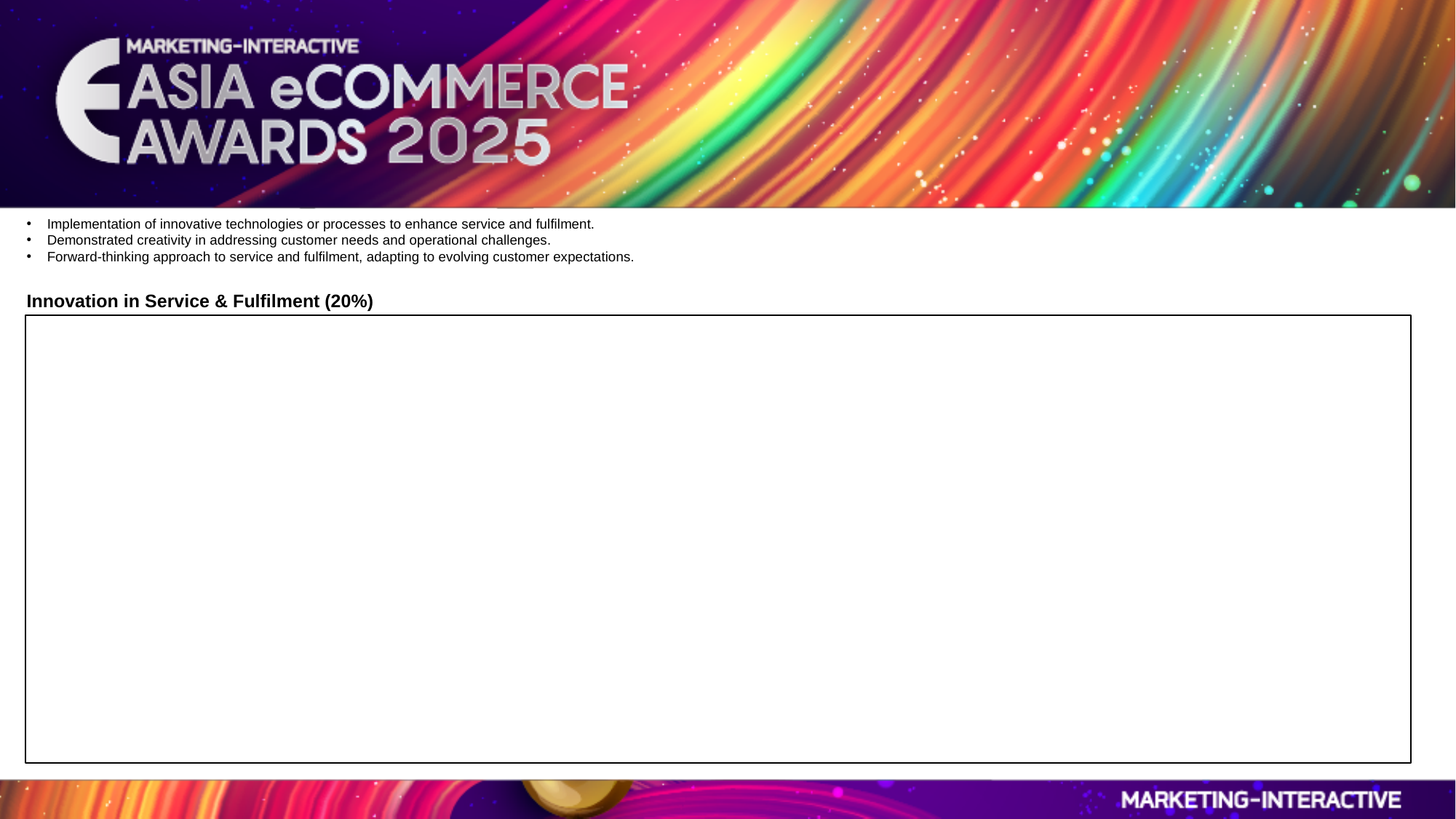

Implementation of innovative technologies or processes to enhance service and fulfilment.
Demonstrated creativity in addressing customer needs and operational challenges.
Forward-thinking approach to service and fulfilment, adapting to evolving customer expectations.
Innovation in Service & Fulfilment (20%)